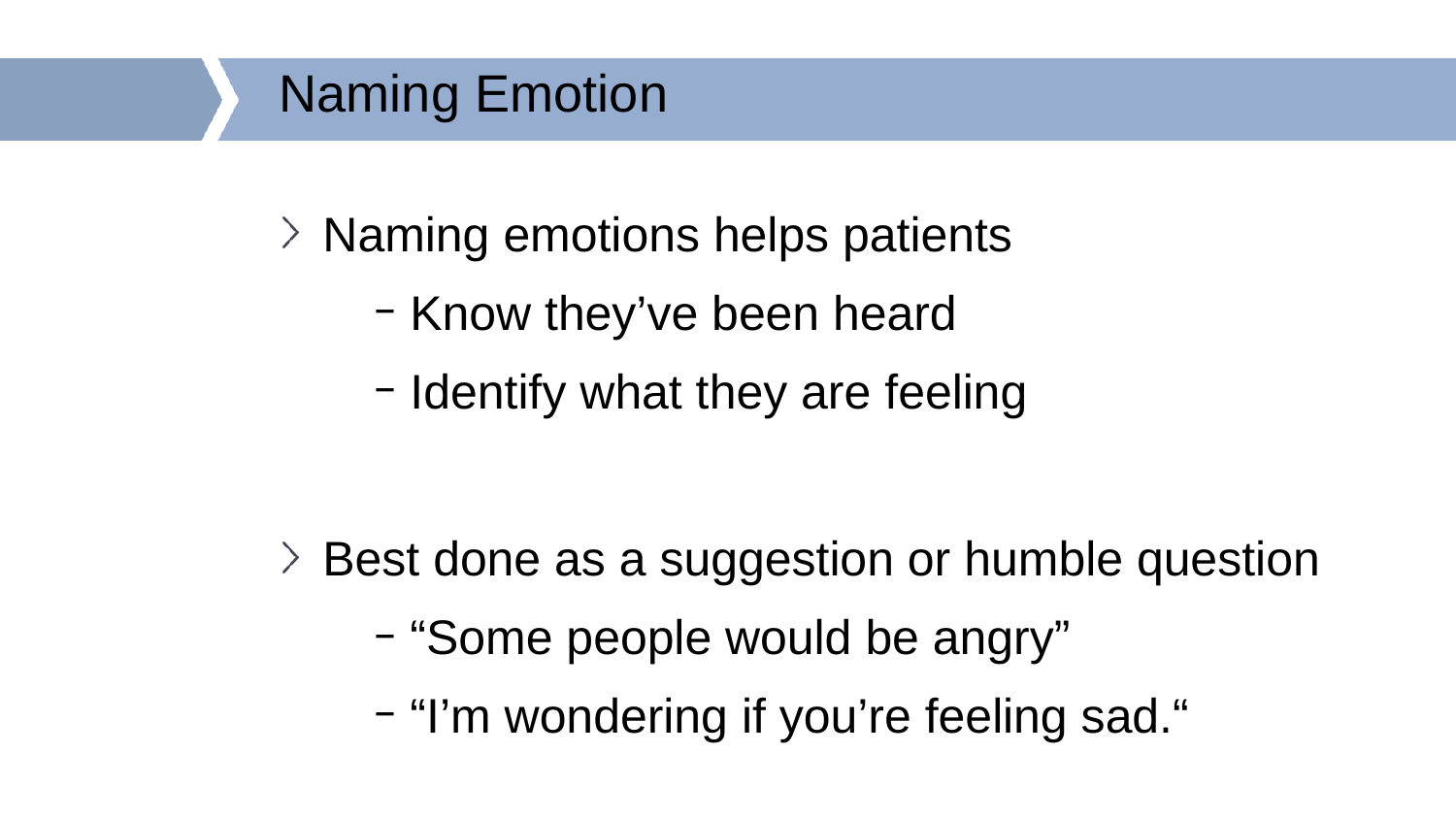

# Naming Emotion
Naming emotions helps patients
Know they’ve been heard
Identify what they are feeling

Best done as a suggestion or humble question
“Some people would be angry”
“I’m wondering if you’re feeling sad.“